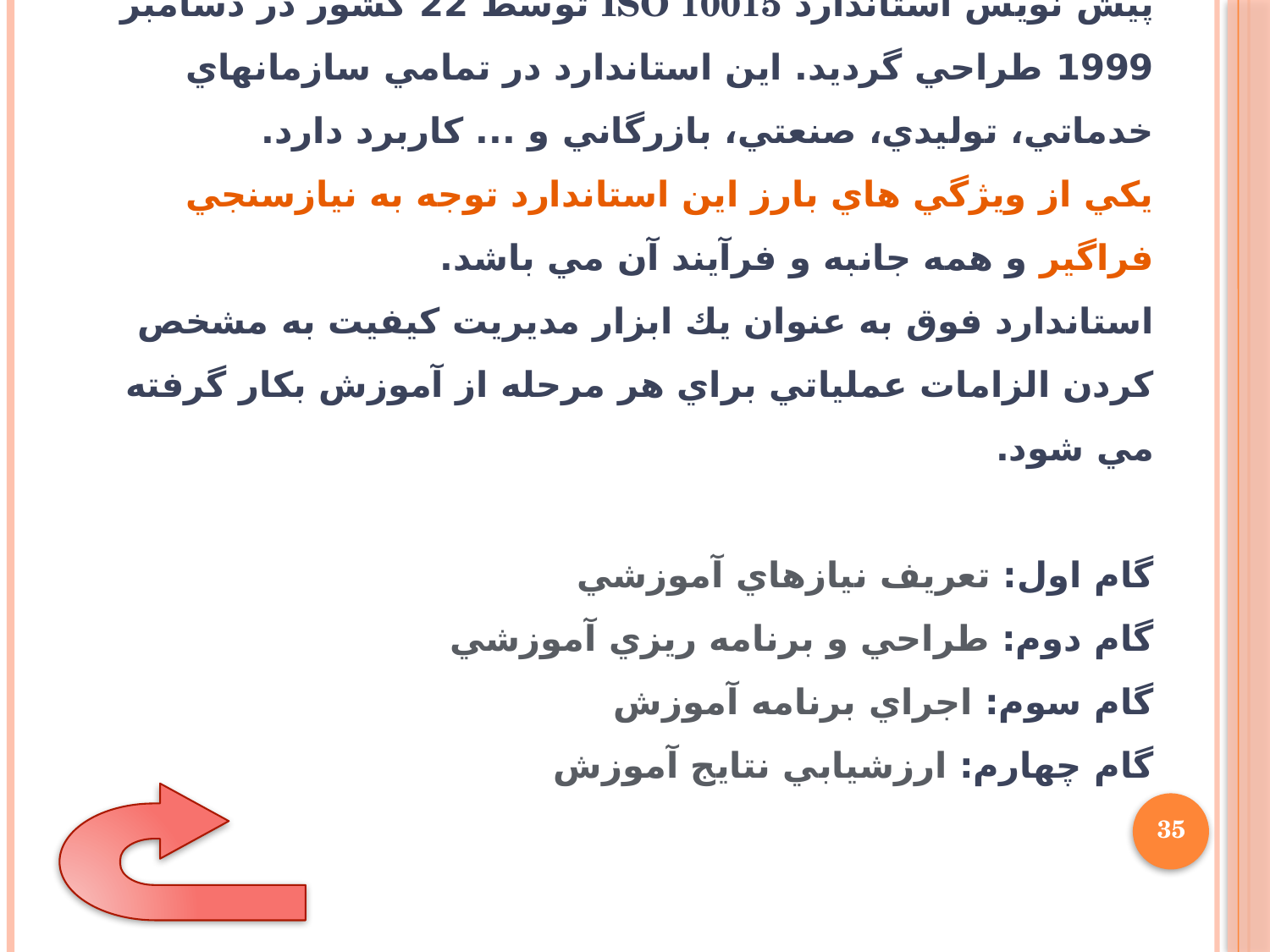

# استاندارد ISO10015 پيش نويس استاندارد ISO 10015 توسط 22 كشور در دسامبر 1999 طراحي گرديد. اين استاندارد در تمامي سازمانهاي خدماتي، توليدي، صنعتي، بازرگاني و ... كاربرد دارد. يكي از ويژگي هاي بارز اين استاندارد توجه به نيازسنجي فراگير و همه جانبه و فرآيند آن مي باشد. استاندارد فوق به عنوان يك ابزار مديريت كيفيت به مشخص كردن الزامات عملياتي براي هر مرحله از آموزش بكار گرفته مي شود. گام اول: تعريف نيازهاي آموزشي گام دوم: ‌طراحي و برنامه ريزي آموزشي گام سوم: اجراي برنامه آموزش گام چهارم: ارزشيابي نتايج آموزش

35